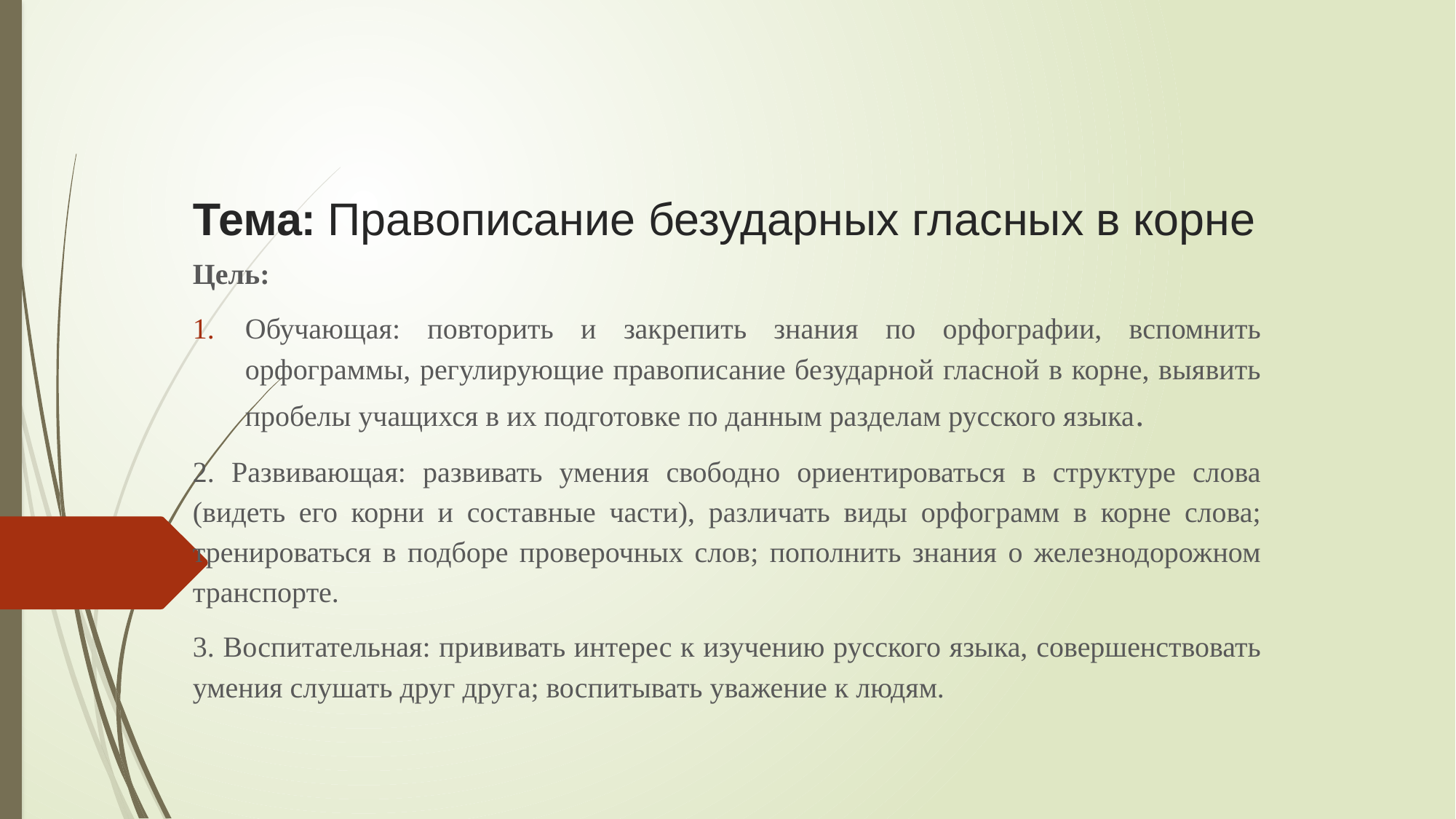

# Тема: Правописание безударных гласных в корне
Цель:
Обучающая: повторить и закрепить знания по орфографии, вспомнить орфограммы, регулирующие правописание безударной гласной в корне, выявить пробелы учащихся в их подготовке по данным разделам русского языка.
2. Развивающая: развивать умения свободно ориентироваться в структуре слова (видеть его корни и составные части), различать виды орфограмм в корне слова; тренироваться в подборе проверочных слов; пополнить знания о железнодорожном транспорте.
3. Воспитательная: прививать интерес к изучению русского языка, совершенствовать умения слушать друг друга; воспитывать уважение к людям.